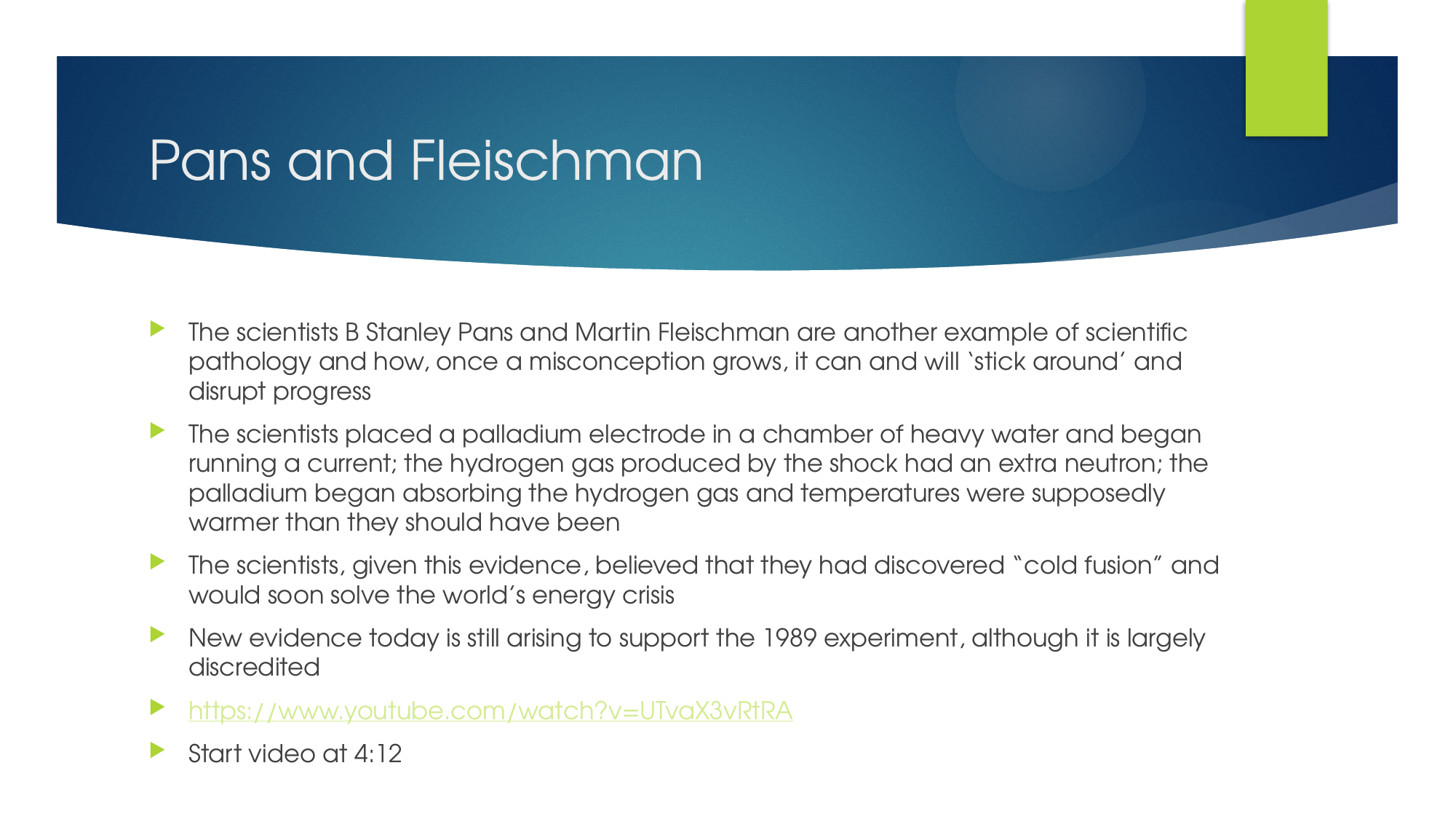

# Pans and Fleischman
The scientists B Stanley Pans and Martin Fleischman are another example of scientific pathology and how, once a misconception grows, it can and will ‘stick around’ and disrupt progress
The scientists placed a palladium electrode in a chamber of heavy water and began running a current; the hydrogen gas produced by the shock had an extra neutron; the palladium began absorbing the hydrogen gas and temperatures were supposedly warmer than they should have been
The scientists, given this evidence, believed that they had discovered “cold fusion” and would soon solve the world’s energy crisis
New evidence today is still arising to support the 1989 experiment, although it is largely discredited
https://www.youtube.com/watch?v=UTvaX3vRtRA
Start video at 4:12